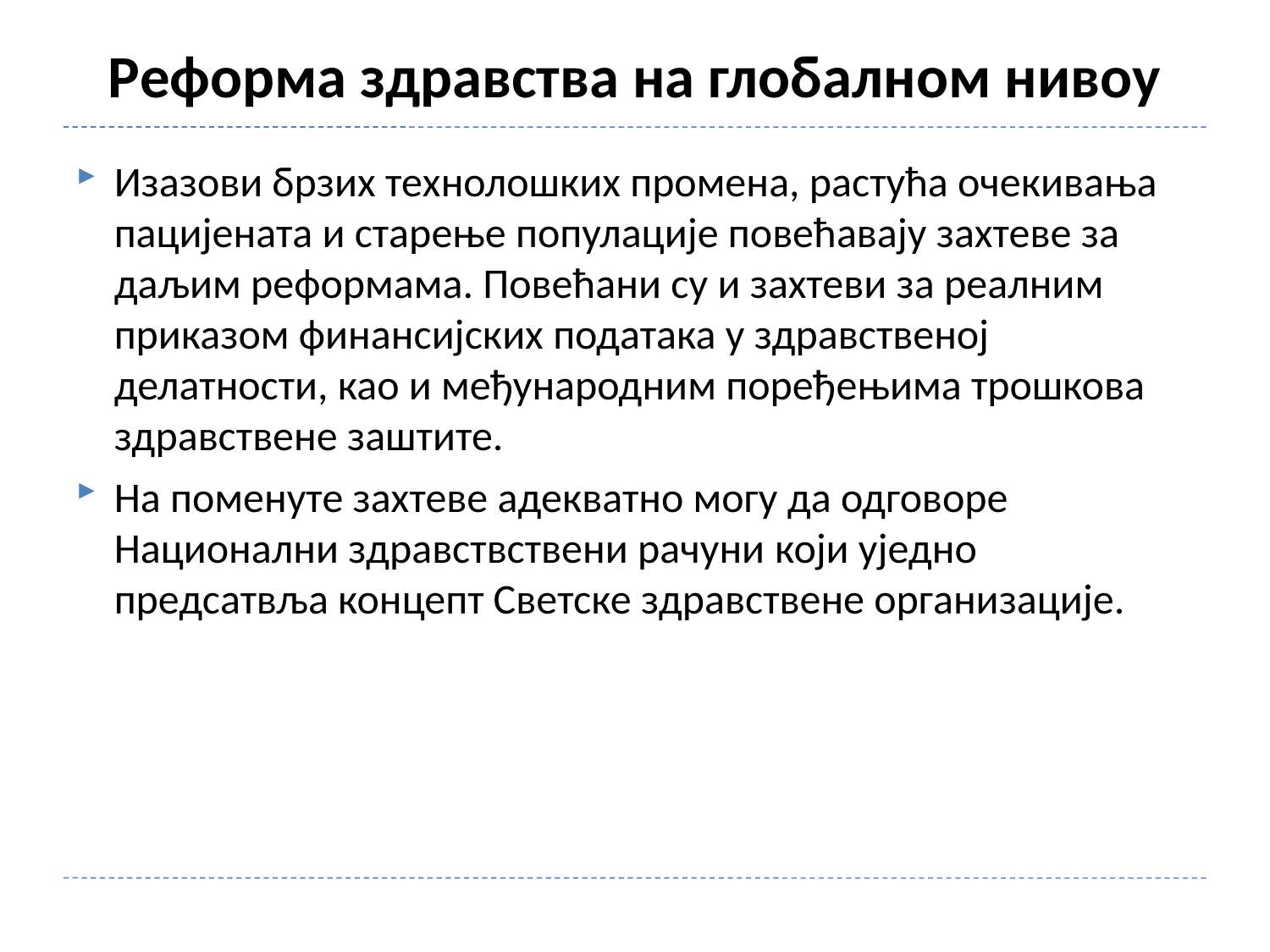

# Реформа здравства на глобалном нивоу
Изазови брзих технолошких промена, растућа очекивања пацијената и старење популације повећавају захтеве за даљим реформама. Повећани су и захтеви за реалним  приказом финансијских података у здравственој делатности, као и међународним поређењима трошкова здравствене заштите.
На поменуте захтеве адекватно могу да одговоре Национални здравствствени рачуни који уједно предсатвља концепт Светске здравствене организације.